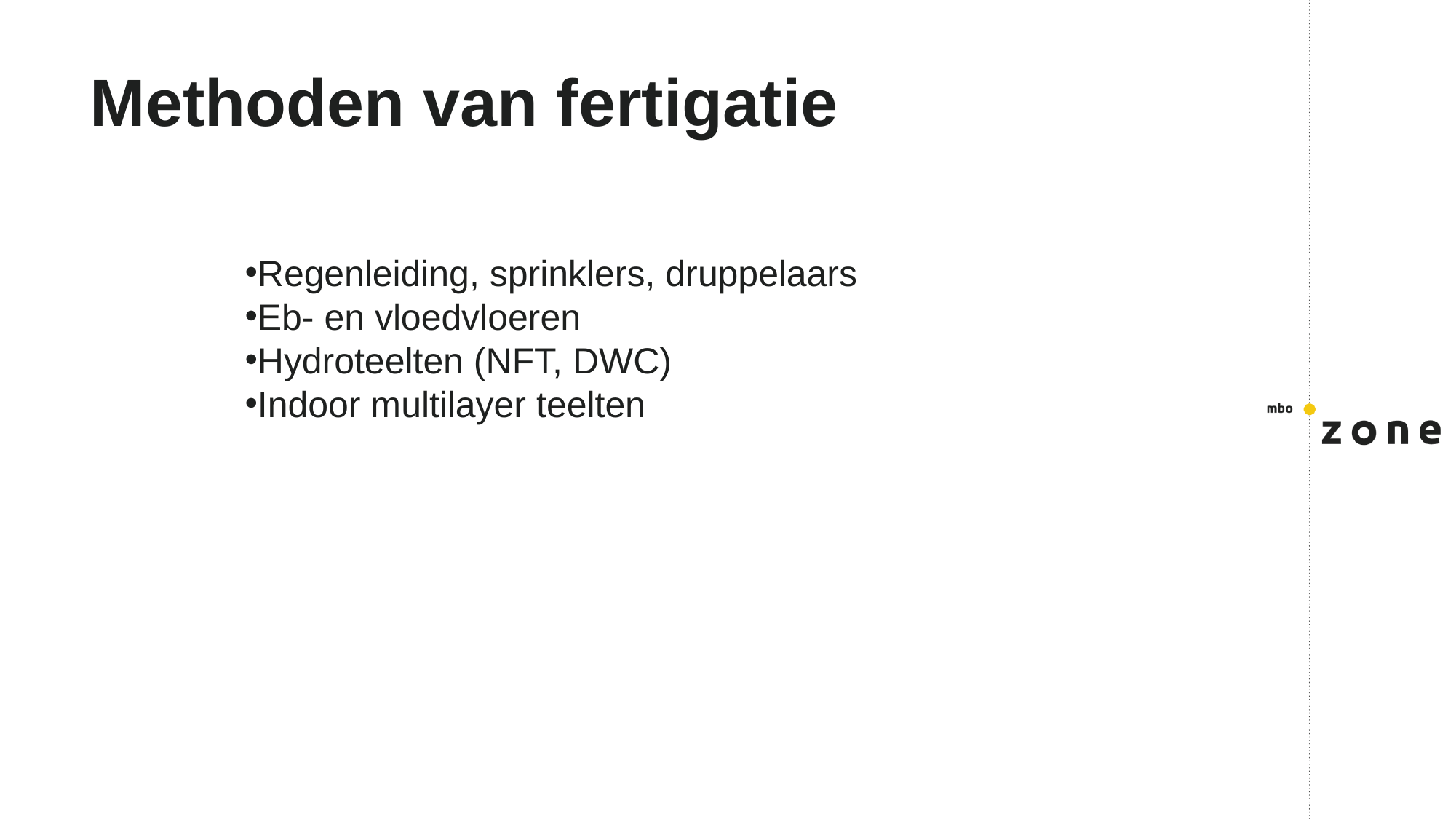

# Methoden van fertigatie

Regenleiding, sprinklers, druppelaars
Eb- en vloedvloeren
Hydroteelten (NFT, DWC)
Indoor multilayer teelten